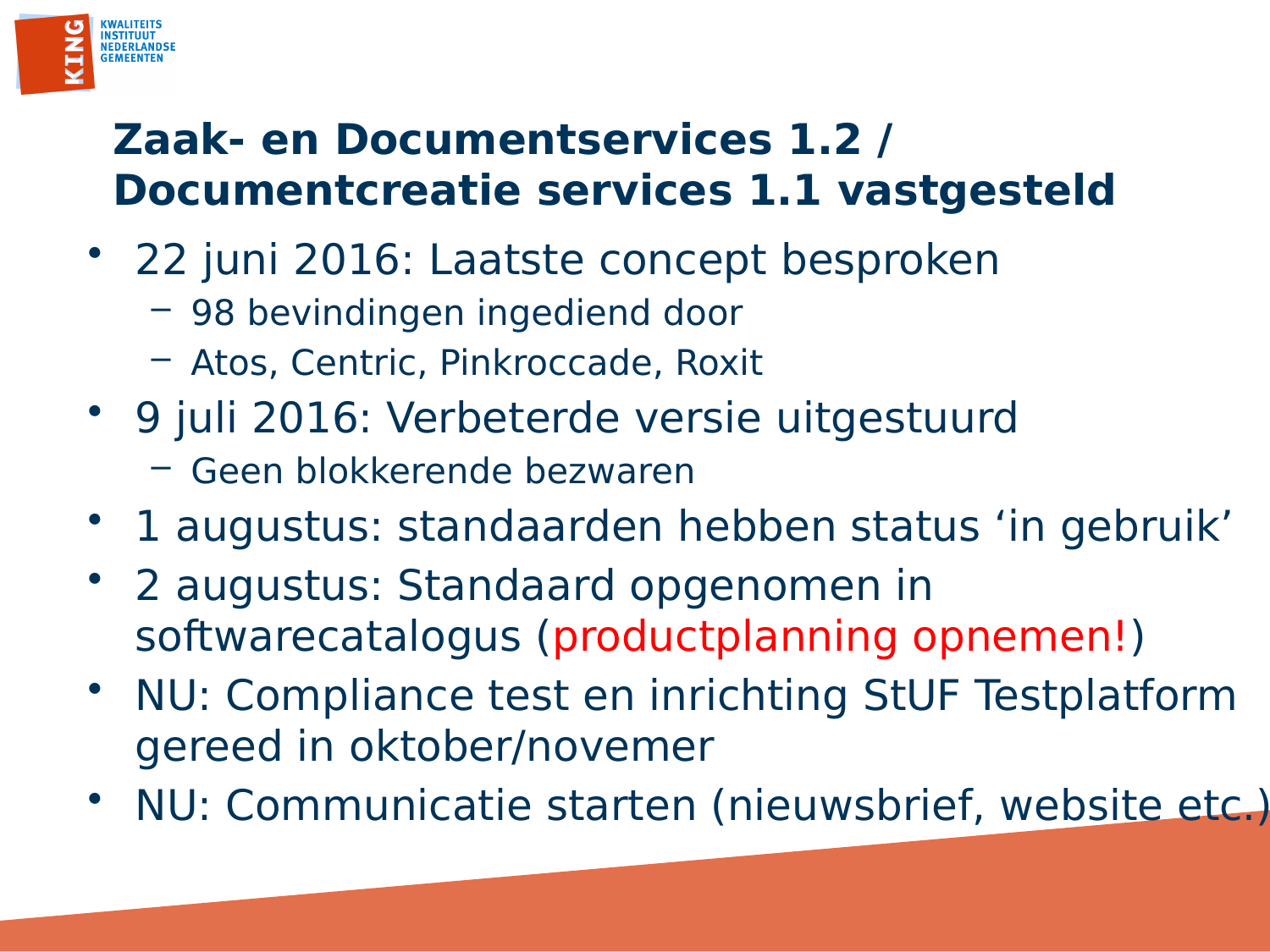

# Zaak- en Documentservices 1.2 / Documentcreatie services 1.1 vastgesteld
22 juni 2016: Laatste concept besproken
98 bevindingen ingediend door
Atos, Centric, Pinkroccade, Roxit
9 juli 2016: Verbeterde versie uitgestuurd
Geen blokkerende bezwaren
1 augustus: standaarden hebben status ‘in gebruik’
2 augustus: Standaard opgenomen in softwarecatalogus (productplanning opnemen!)
NU: Compliance test en inrichting StUF Testplatform gereed in oktober/novemer
NU: Communicatie starten (nieuwsbrief, website etc.)